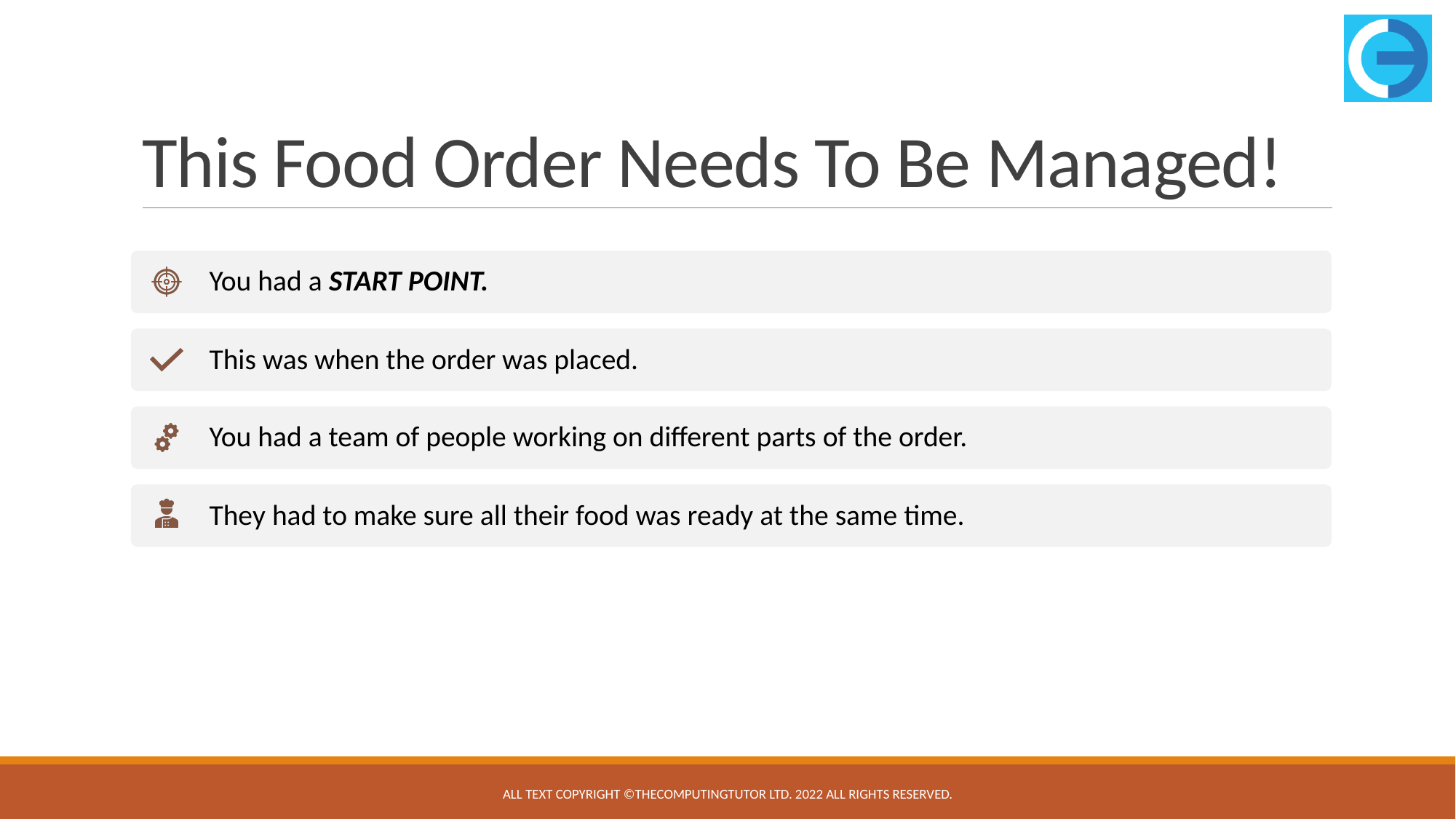

# This Food Order Needs To Be Managed!
You had a START POINT.
This was when the order was placed.
You had a team of people working on different parts of the order.
They had to make sure all their food was ready at the same time.

All text copyright ©TheComputingTutor Ltd. 2022 All rights Reserved.